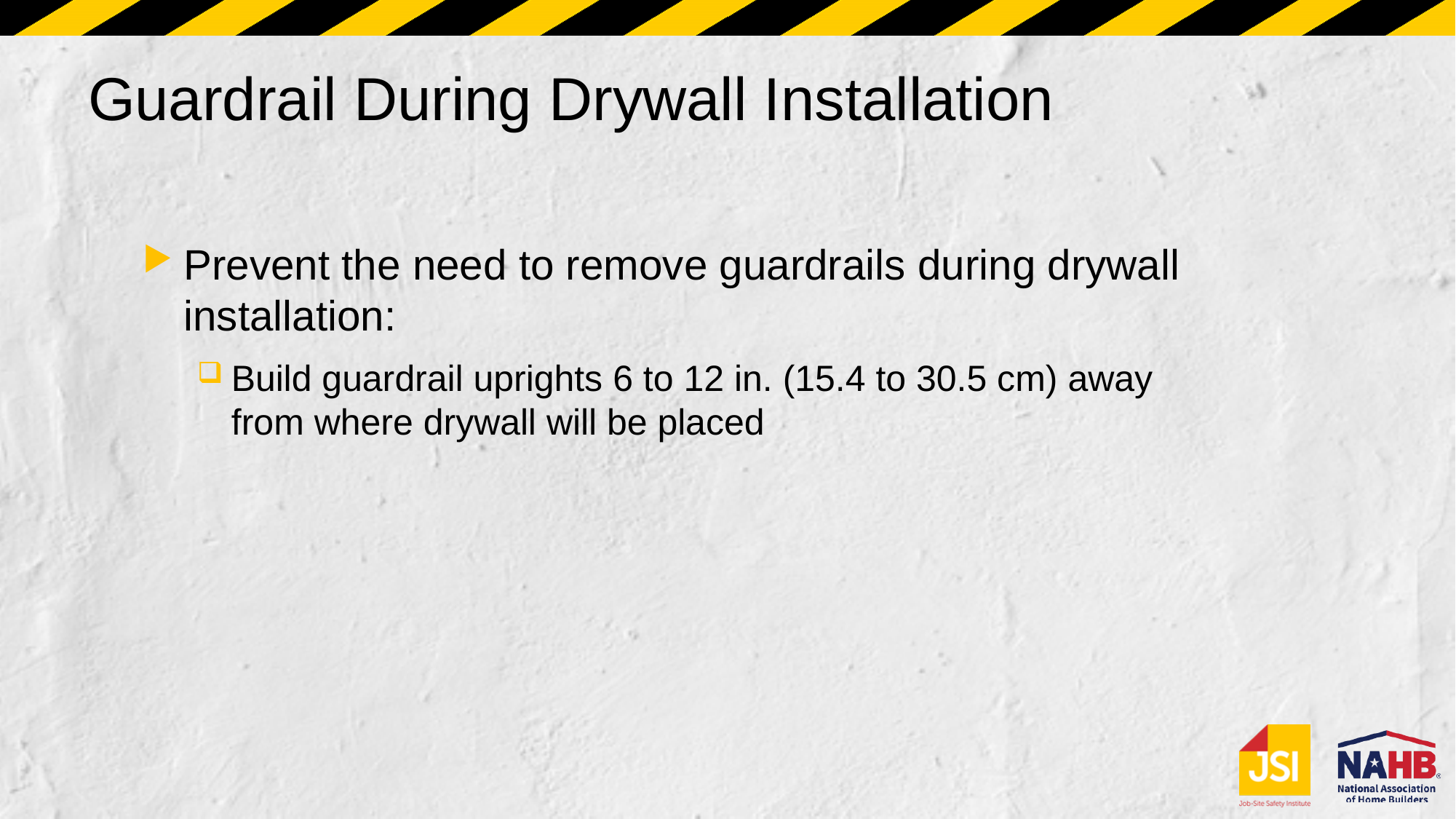

# Guardrail During Drywall Installation
Prevent the need to remove guardrails during drywall installation:
Build guardrail uprights 6 to 12 in. (15.4 to 30.5 cm) away from where drywall will be placed